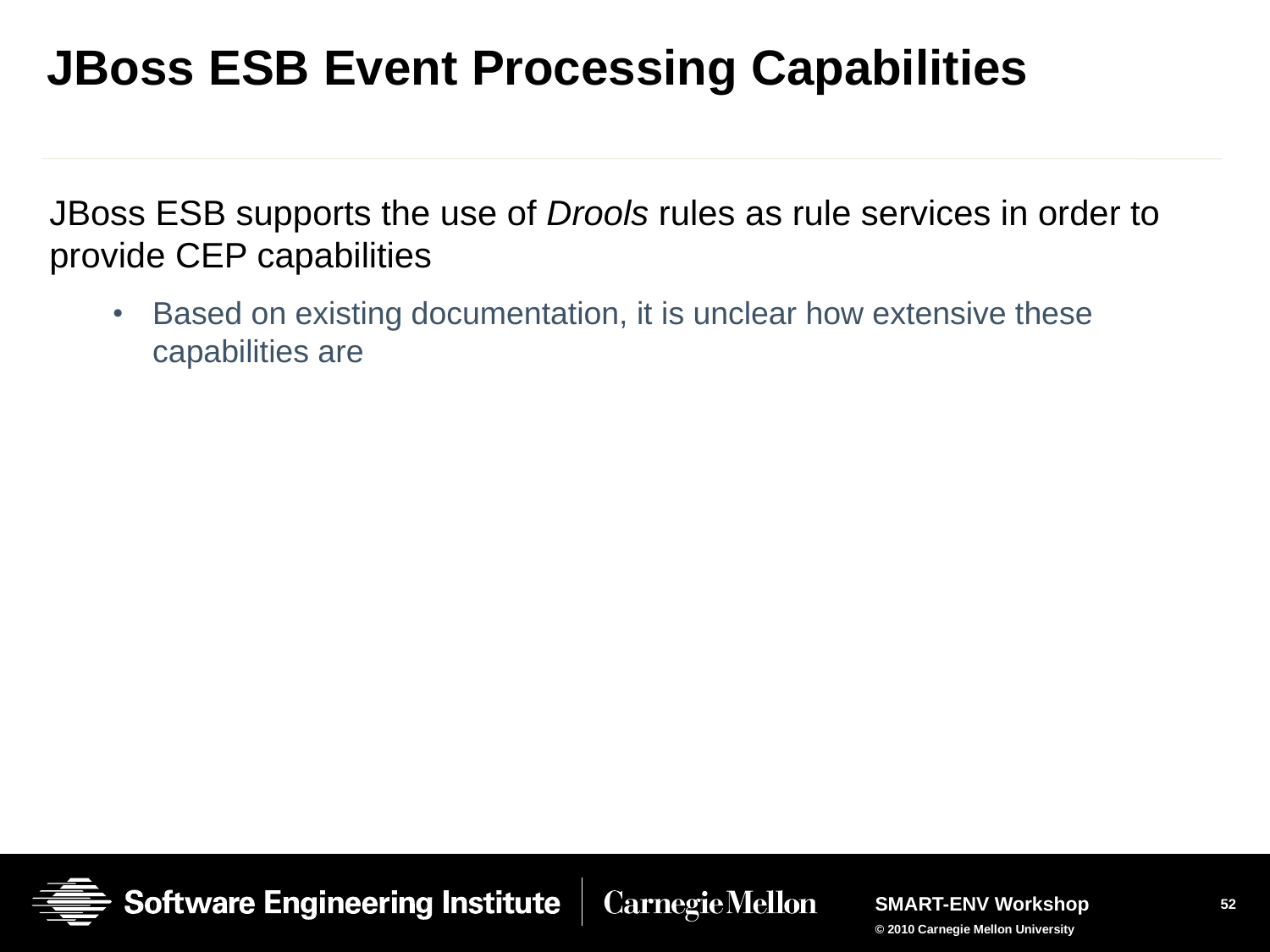

# JBoss ESB Event Processing Capabilities
JBoss ESB supports the use of Drools rules as rule services in order to provide CEP capabilities
Based on existing documentation, it is unclear how extensive these capabilities are